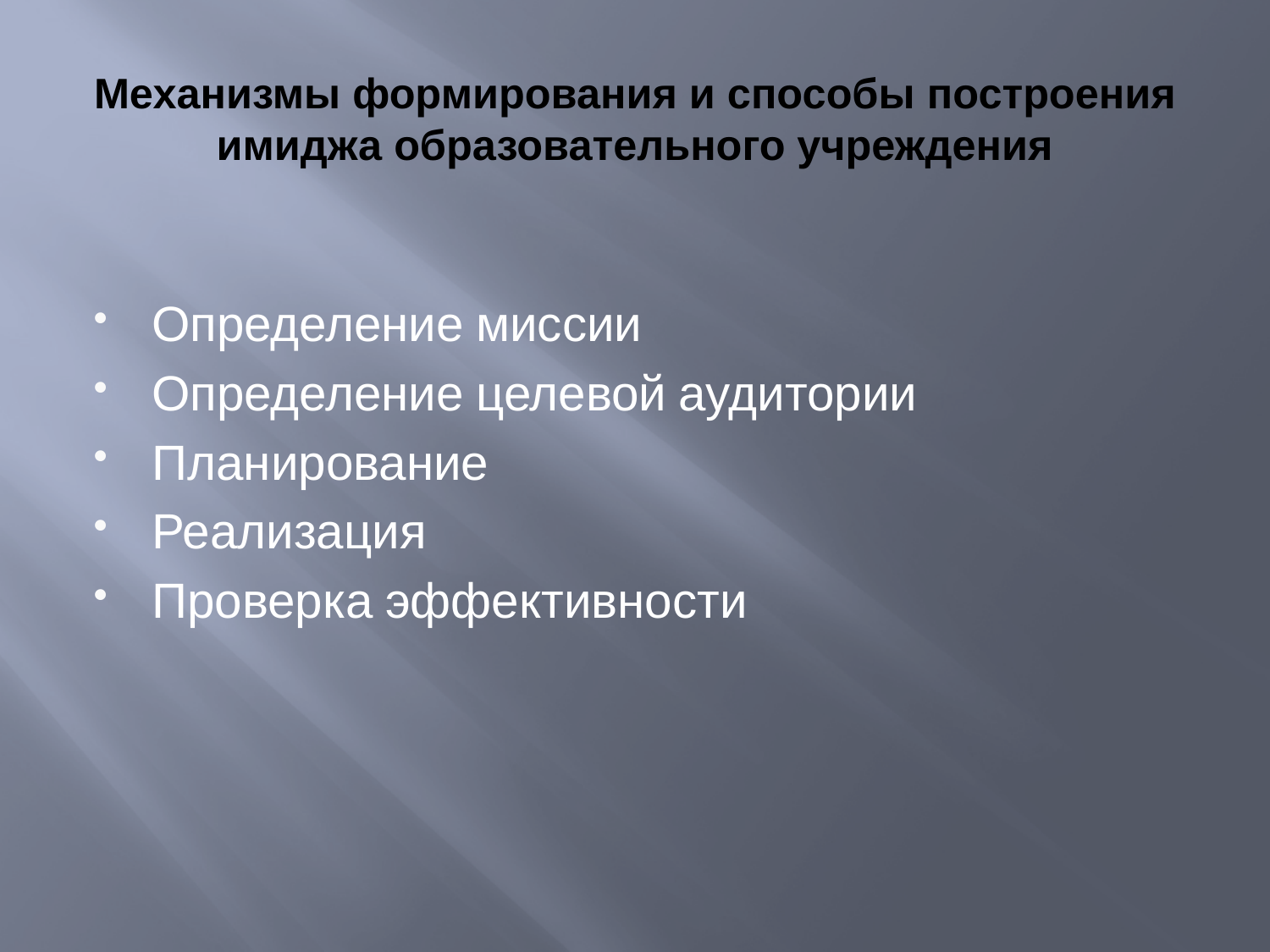

# Механизмы формирования и способы построения имиджа образовательного учреждения
Определение миссии
Определение целевой аудитории
Планирование
Реализация
Проверка эффективности